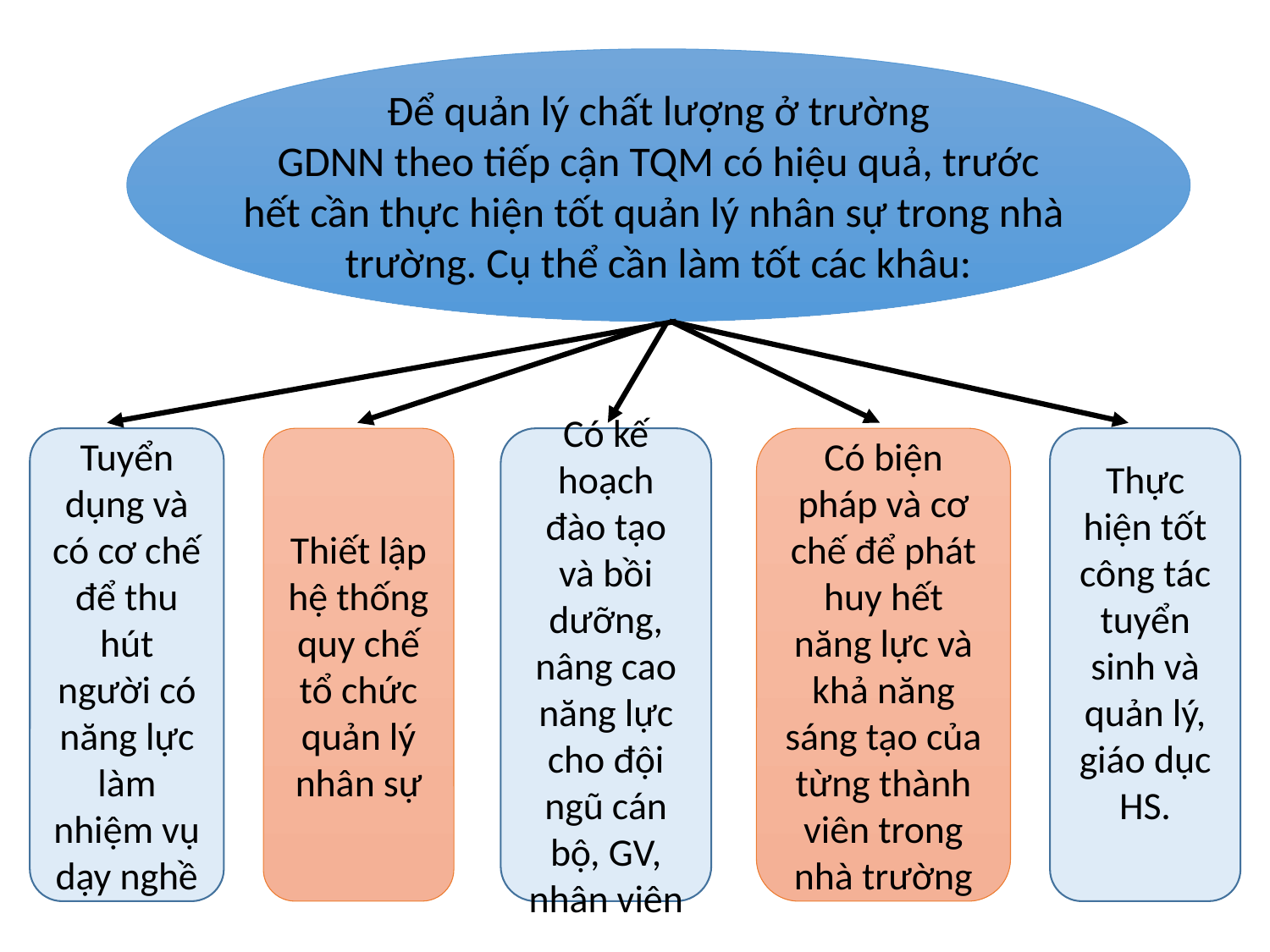

Để quản lý chất lượng ở trường
 GDNN theo tiếp cận TQM có hiệu quả, trước
hết cần thực hiện tốt quản lý nhân sự trong nhà
trường. Cụ thể cần làm tốt các khâu:

Tuyển dụng và có cơ chế để thu hút người có năng lực làm nhiệm vụ dạy nghề
Thiết lập hệ thống quy chế tổ chức quản lý nhân sự
Có kế hoạch đào tạo và bồi dưỡng, nâng cao năng lực cho đội ngũ cán bộ, GV, nhân viên
Có biện pháp và cơ chế để phát huy hết năng lực và khả năng sáng tạo của từng thành viên trong nhà trường
Thực hiện tốt công tác tuyển sinh và quản lý, giáo dục HS.